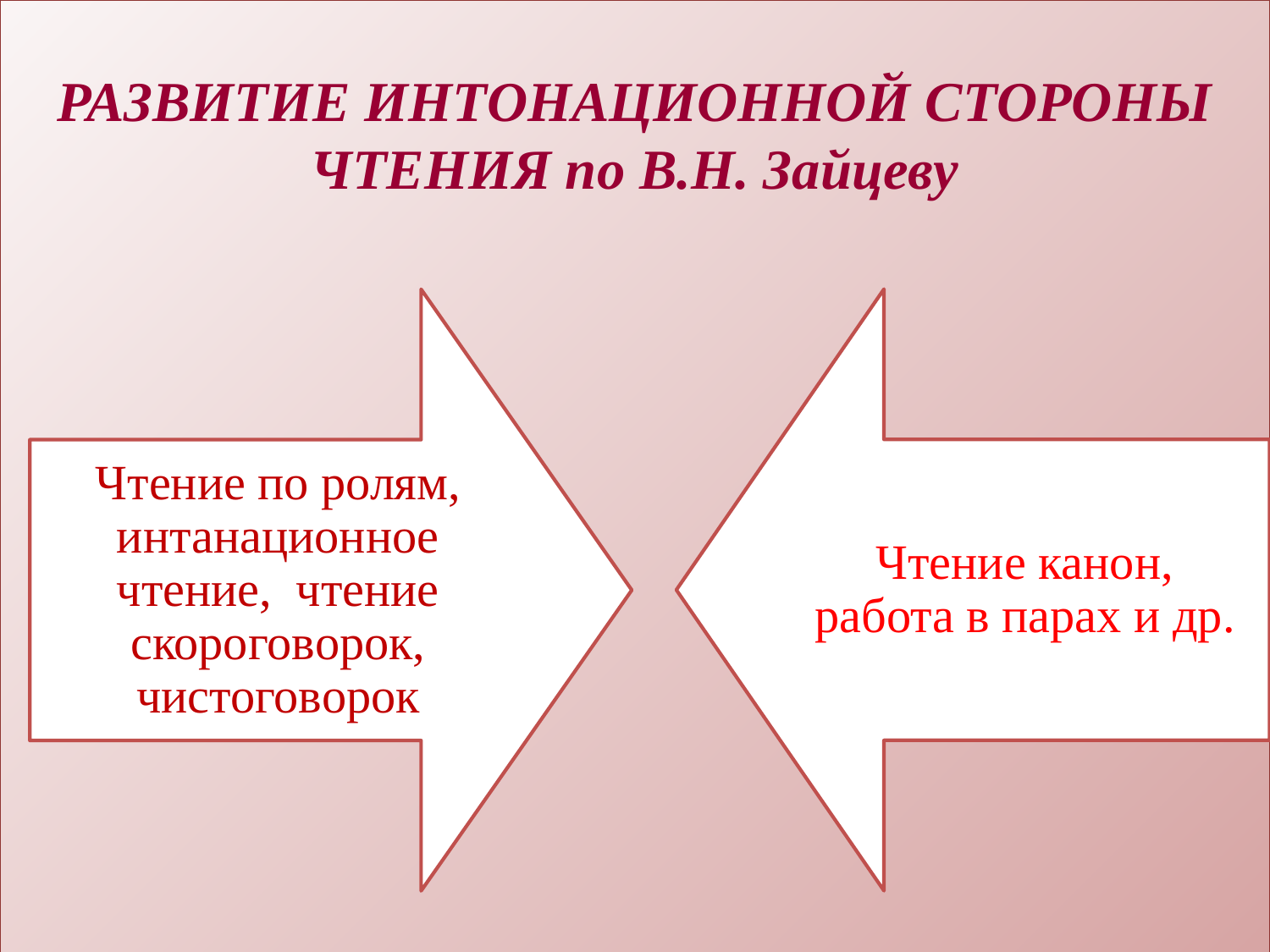

РАЗВИТИЕ ИНТОНАЦИОННОЙ СТОРОНЫ ЧТЕНИЯ по В.Н. Зайцеву

Чтение по ролям, интанационное чтение,  чтение скороговорок, чистоговорок
Чтение канон, работа в парах и др.